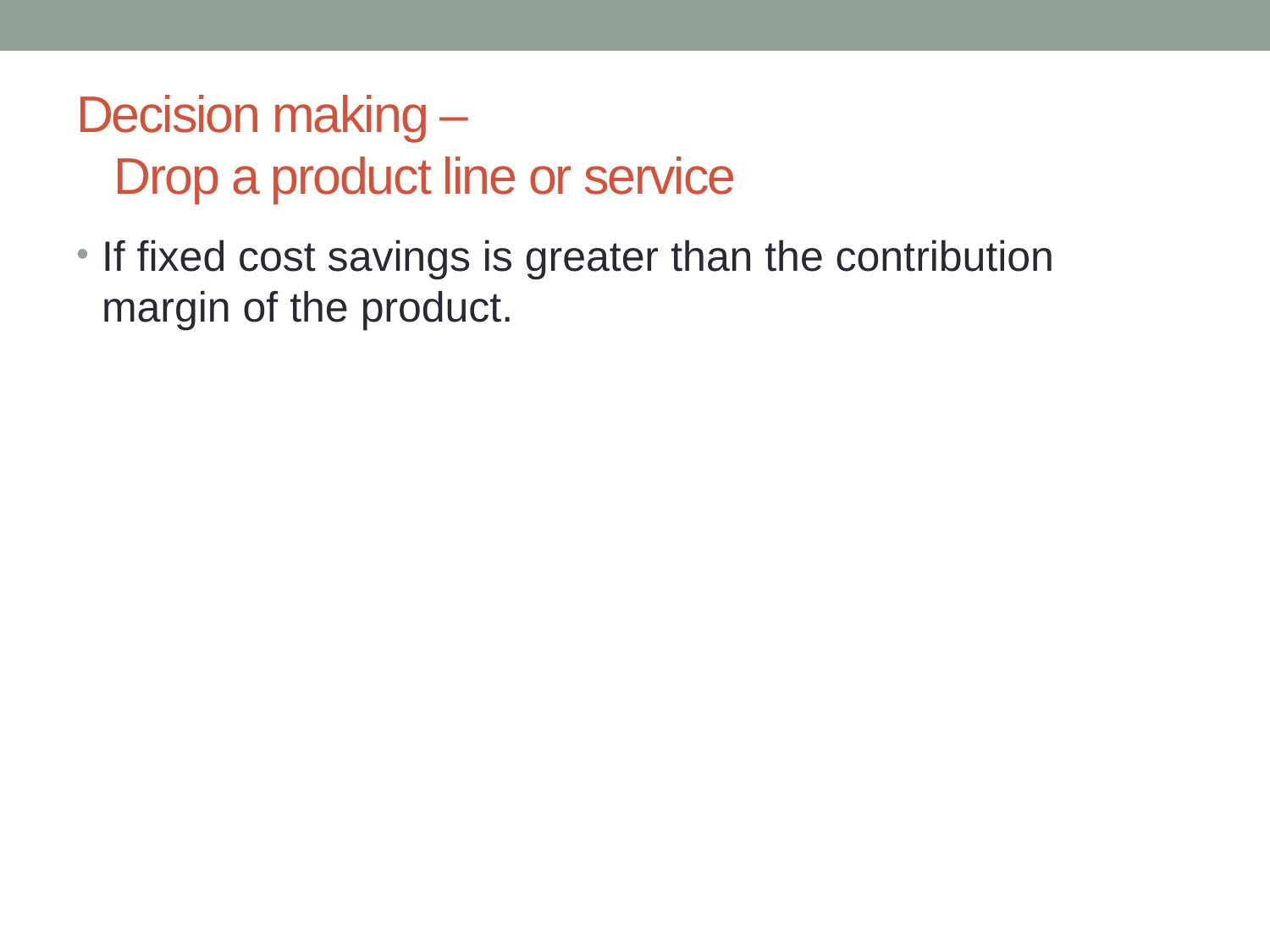

# Decision making – Drop a product line or service
If fixed cost savings is greater than the contribution margin of the product.